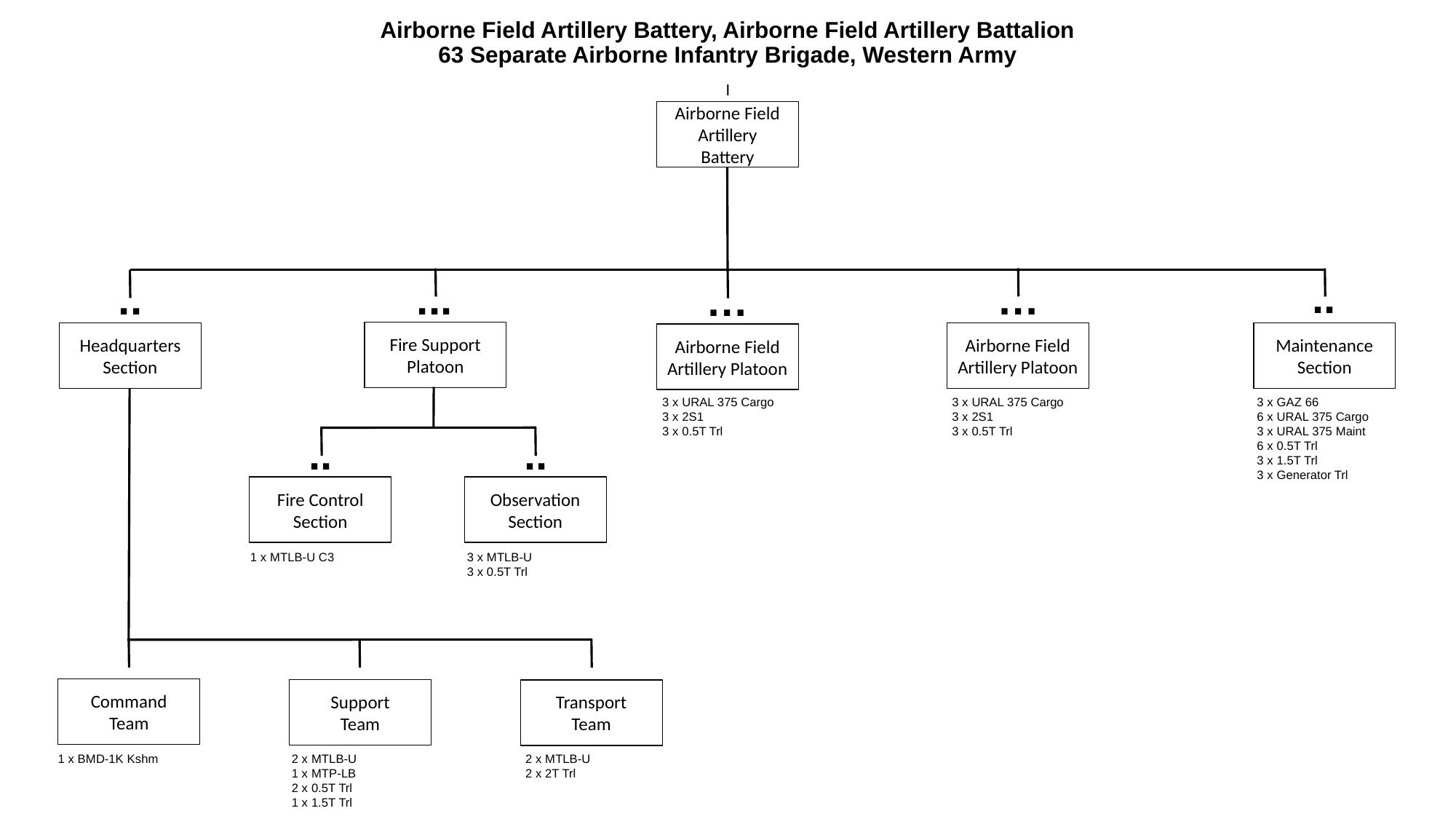

# Airborne Field Artillery Battery, Airborne Field Artillery Battalion 63 Separate Airborne Infantry Brigade, Western Army
I
Airborne Field Artillery
Battery
..
..
...
…
…
Fire Support
Platoon
Headquarters
Section
Airborne Field Artillery Platoon
Maintenance
Section
Airborne Field Artillery Platoon
3 x URAL 375 Cargo
3 x 2S1
3 x 0.5T Trl
3 x GAZ 66
6 x URAL 375 Cargo
3 x URAL 375 Maint
6 x 0.5T Trl
3 x 1.5T Trl
3 x Generator Trl
3 x URAL 375 Cargo
3 x 2S1
3 x 0.5T Trl
..
..
Fire Control Section
Observation
Section
1 x MTLB-U C3
3 x MTLB-U
3 x 0.5T Trl
Command
Team
Support
Team
Transport
Team
1 x BMD-1K Kshm
2 x MTLB-U
1 x MTP-LB
2 x 0.5T Trl
1 x 1.5T Trl
2 x MTLB-U
2 x 2T Trl